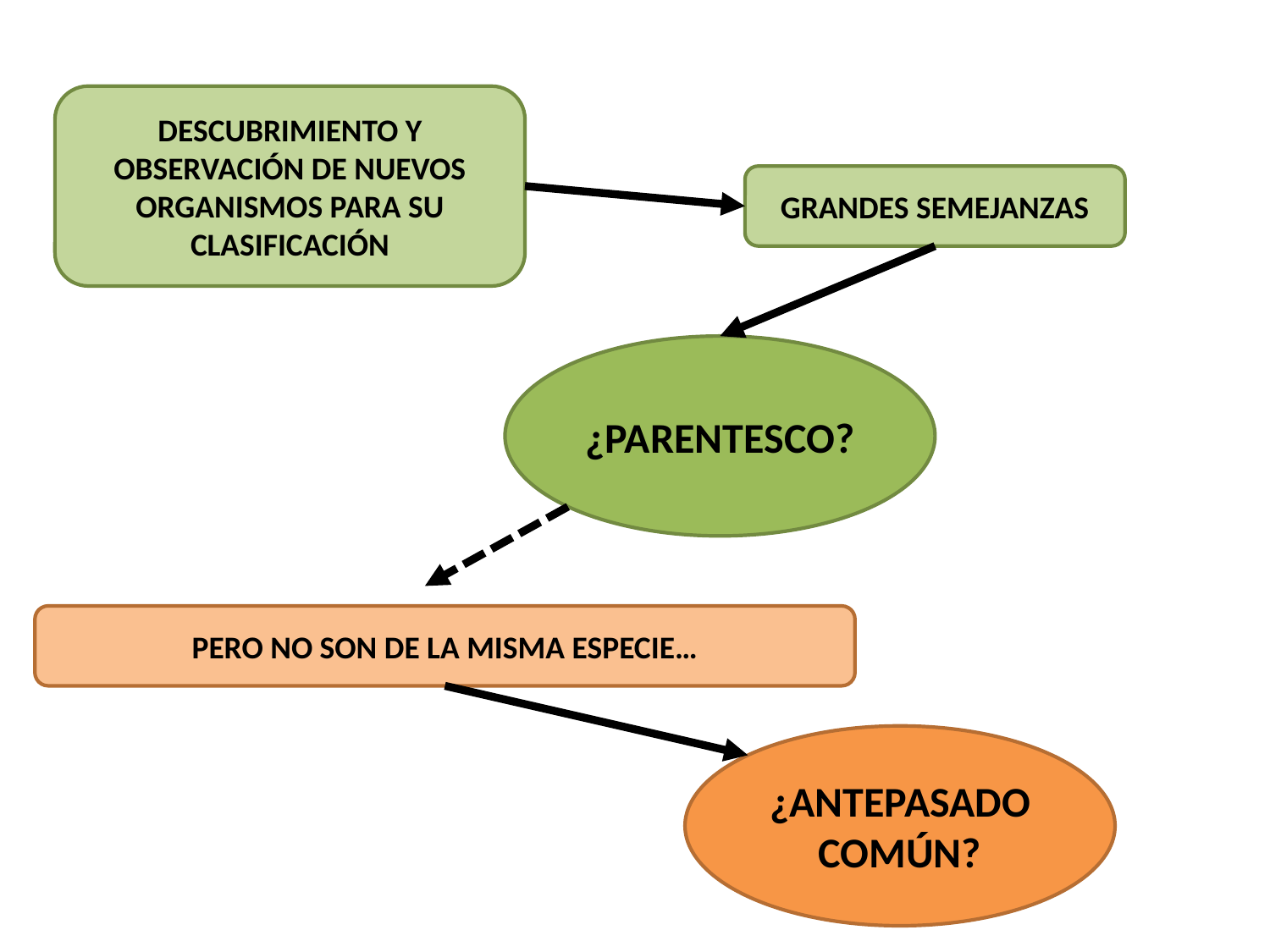

DESCUBRIMIENTO Y OBSERVACIÓN DE NUEVOS ORGANISMOS PARA SU CLASIFICACIÓN
GRANDES SEMEJANZAS
¿PARENTESCO?
PERO NO SON DE LA MISMA ESPECIE…
¿ANTEPASADO COMÚN?